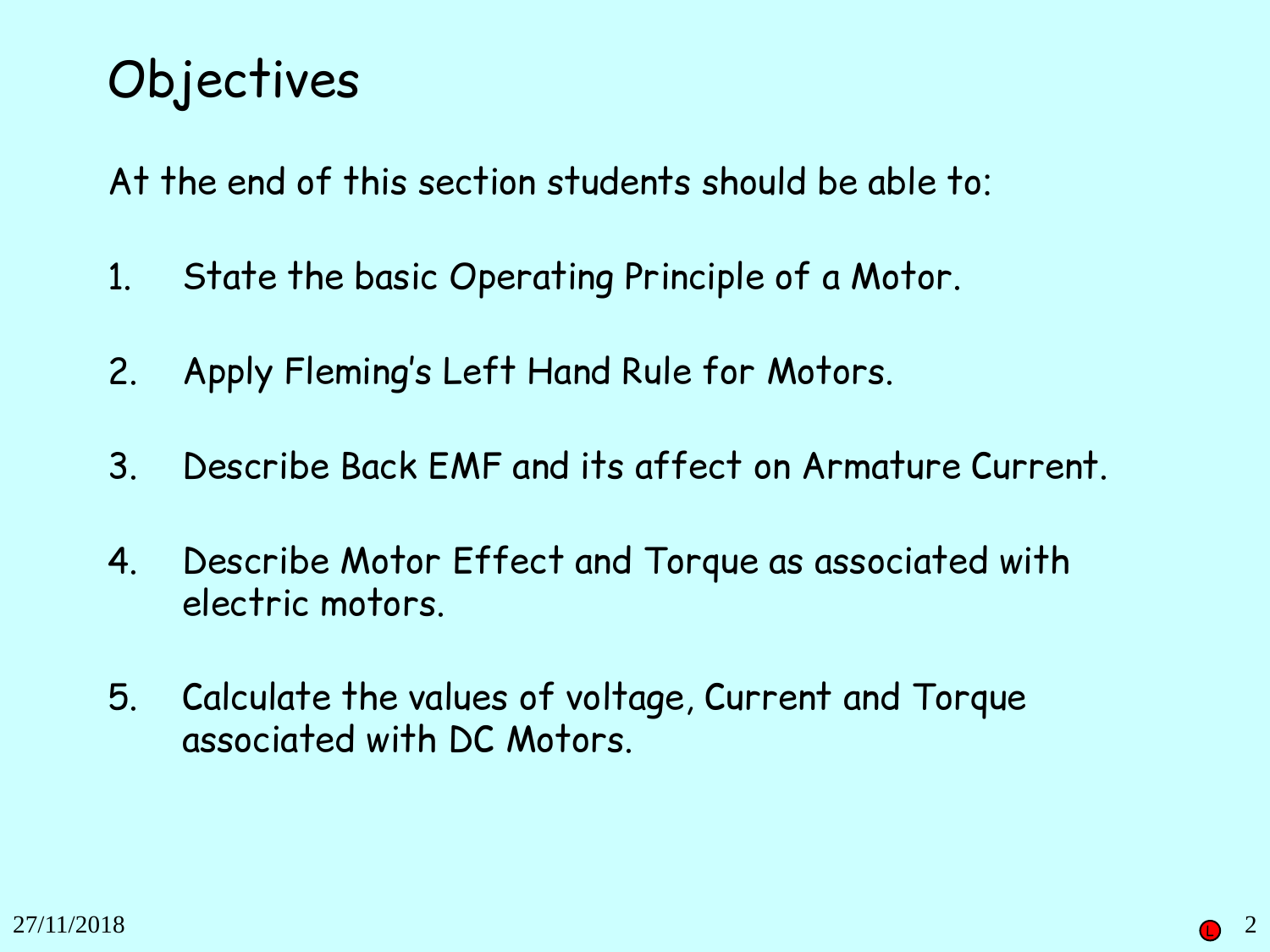

Objectives
At the end of this section students should be able to:
1.	State the basic Operating Principle of a Motor.
2.	Apply Fleming’s Left Hand Rule for Motors.
3.	Describe Back EMF and its affect on Armature Current.
4.	Describe Motor Effect and Torque as associated with electric motors.
5.	Calculate the values of voltage, Current and Torque associated with DC Motors.
27/11/2018
2
L